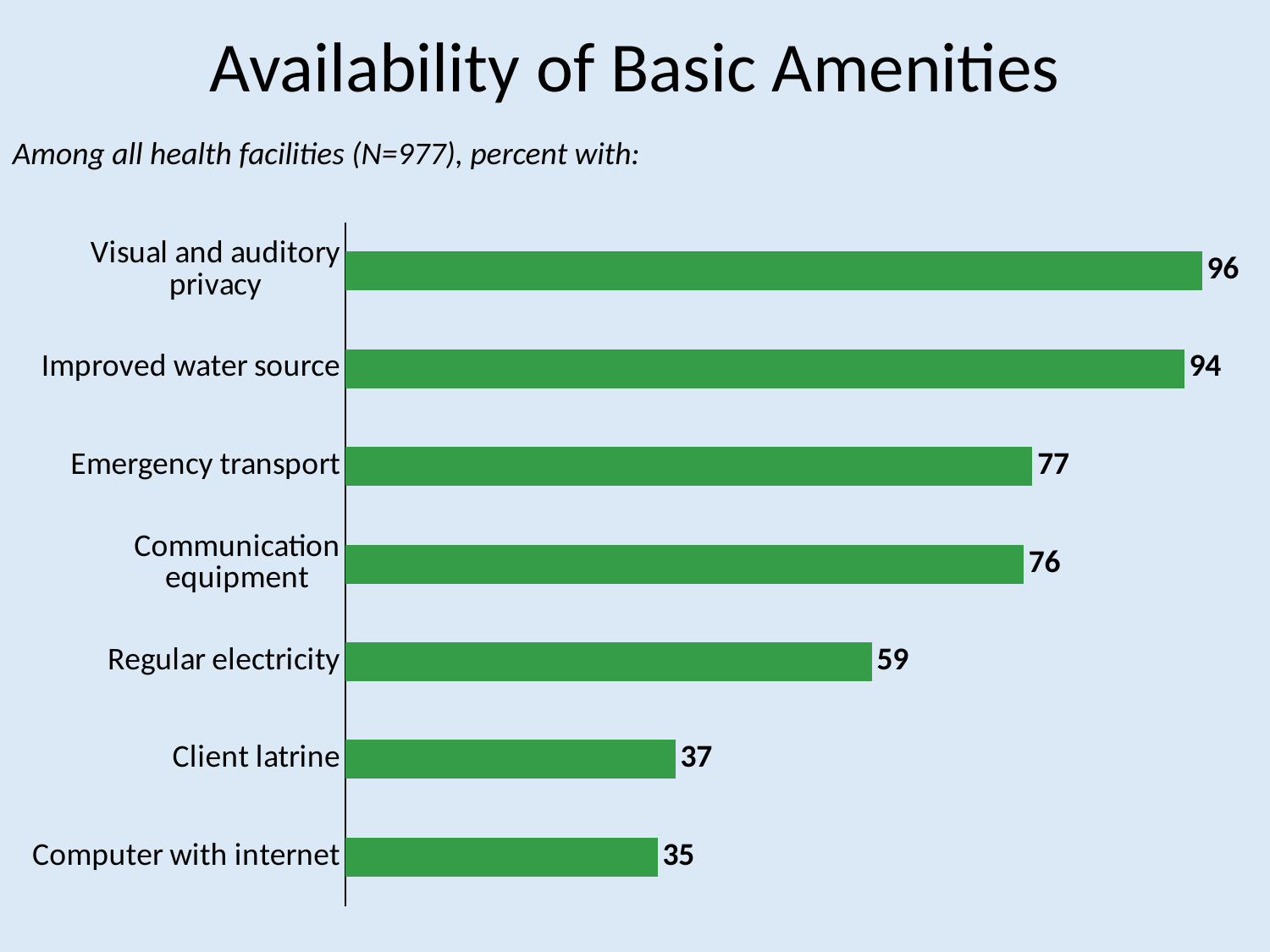

# Availability of Basic Amenities
Among all health facilities (N=977), percent with:

### Chart

| Category | Series 1 |
|---|---|
| Computer with internet | 35.0 |
| Client latrine | 37.0 |
| Regular electricity | 59.0 |
| Communication equipment | 76.0 |
| Emergency transport | 77.0 |
| Improved water source | 94.0 |
| Visual and auditory privacy | 96.0 |